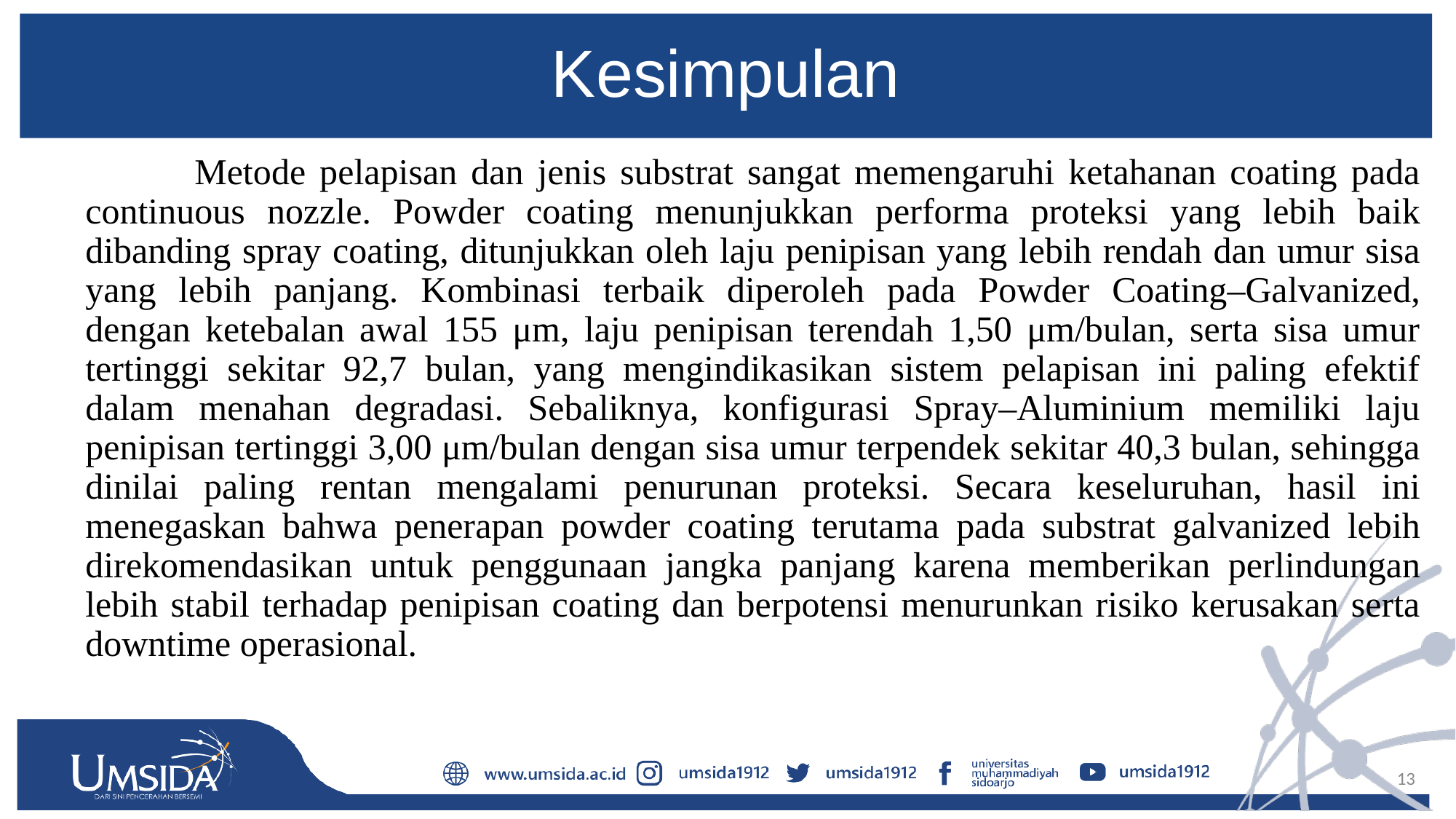

# Kesimpulan
	Metode pelapisan dan jenis substrat sangat memengaruhi ketahanan coating pada continuous nozzle. Powder coating menunjukkan performa proteksi yang lebih baik dibanding spray coating, ditunjukkan oleh laju penipisan yang lebih rendah dan umur sisa yang lebih panjang. Kombinasi terbaik diperoleh pada Powder Coating–Galvanized, dengan ketebalan awal 155 μm, laju penipisan terendah 1,50 μm/bulan, serta sisa umur tertinggi sekitar 92,7 bulan, yang mengindikasikan sistem pelapisan ini paling efektif dalam menahan degradasi. Sebaliknya, konfigurasi Spray–Aluminium memiliki laju penipisan tertinggi 3,00 μm/bulan dengan sisa umur terpendek sekitar 40,3 bulan, sehingga dinilai paling rentan mengalami penurunan proteksi. Secara keseluruhan, hasil ini menegaskan bahwa penerapan powder coating terutama pada substrat galvanized lebih direkomendasikan untuk penggunaan jangka panjang karena memberikan perlindungan lebih stabil terhadap penipisan coating dan berpotensi menurunkan risiko kerusakan serta downtime operasional.